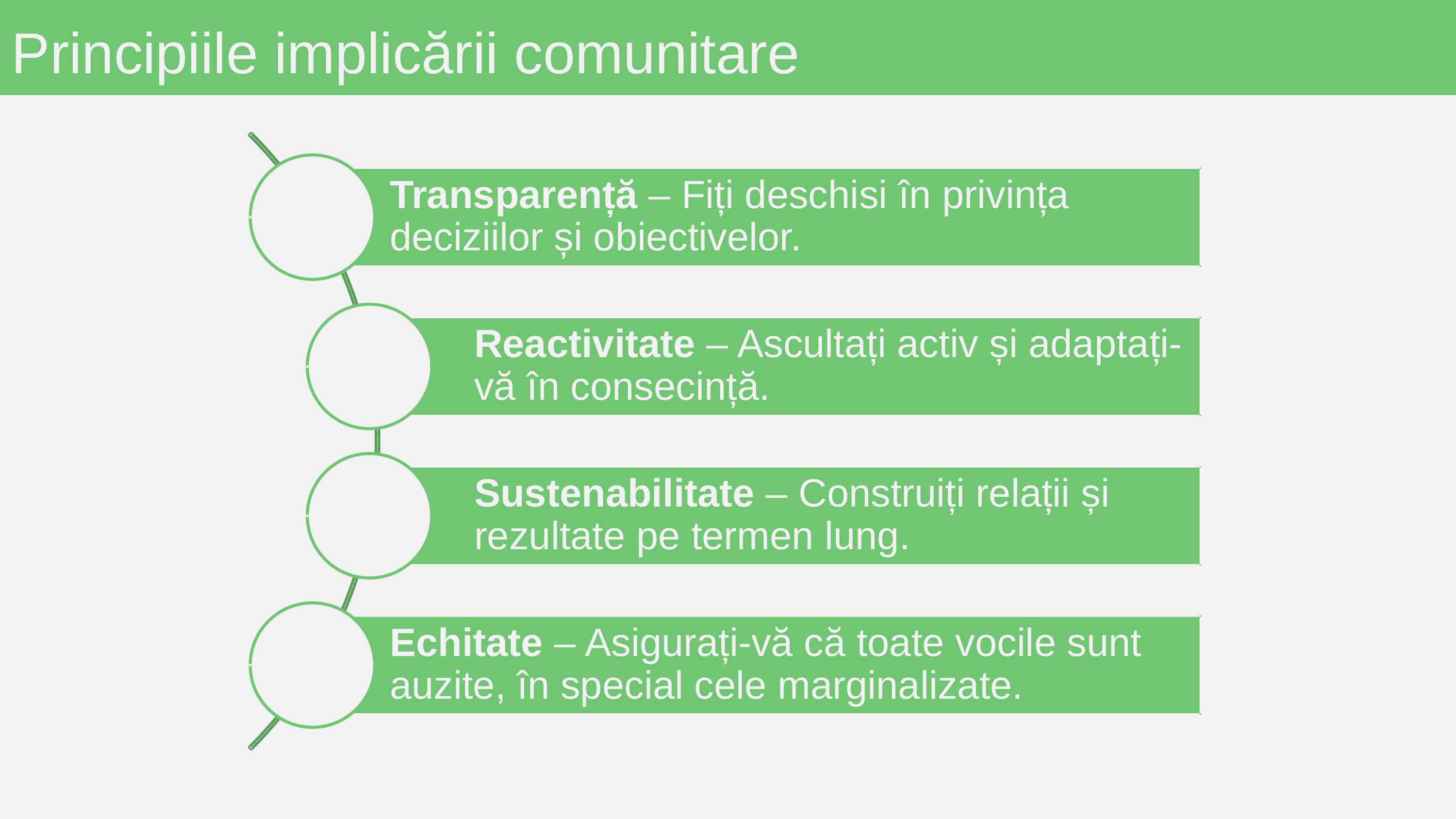

Principiile implicării comunitare

Transparență – Fiți deschisi în privința deciziilor și obiectivelor.

Reactivitate – Ascultați activ și adaptați-vă în consecință.

Sustenabilitate – Construiți relații și rezultate pe termen lung.

Echitate – Asigurați-vă că toate vocile sunt auzite, în special cele marginalizate.